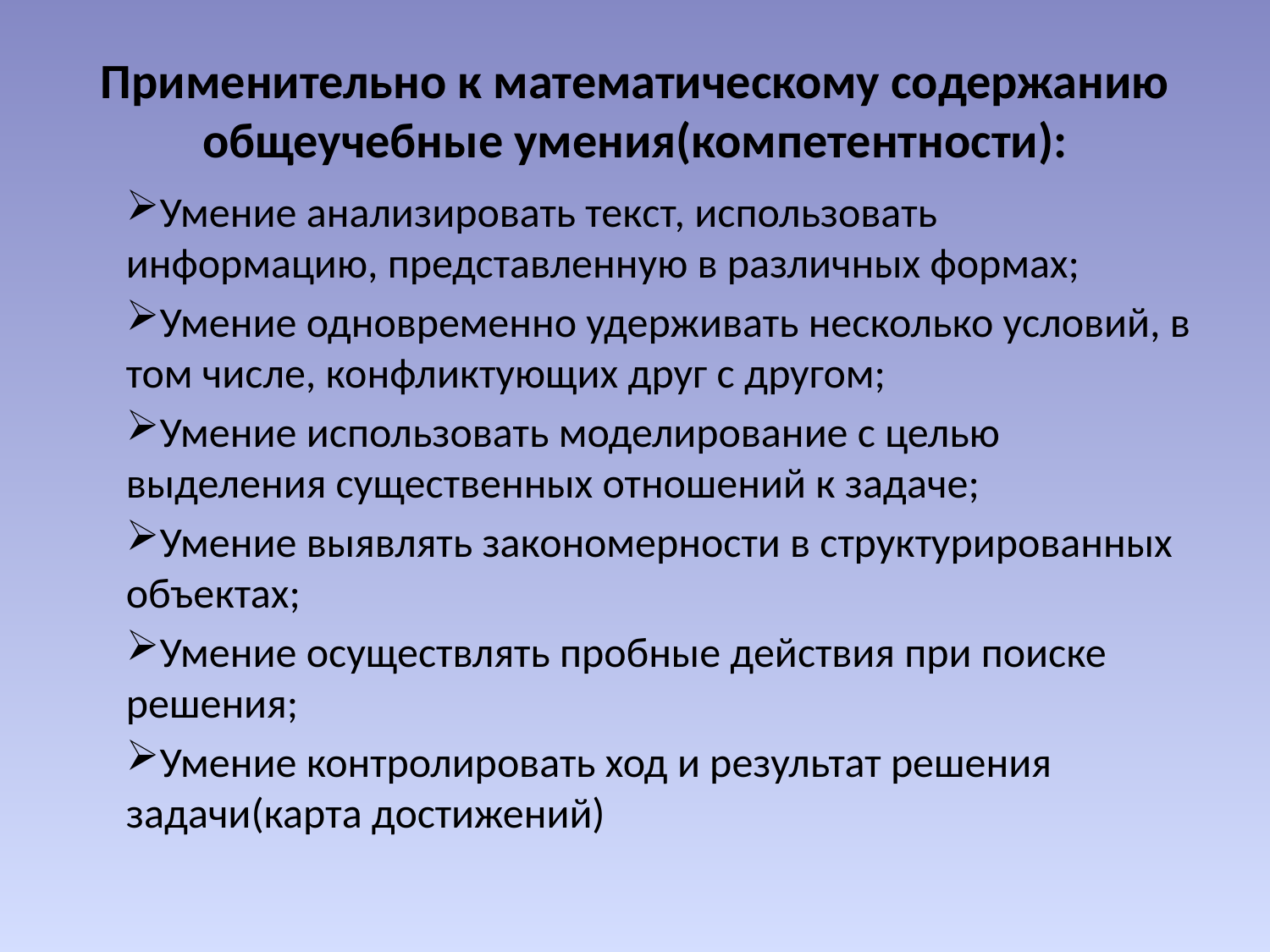

# Применительно к математическому содержанию общеучебные умения(компетентности):
Умение анализировать текст, использовать информацию, представленную в различных формах;
Умение одновременно удерживать несколько условий, в том числе, конфликтующих друг с другом;
Умение использовать моделирование с целью выделения существенных отношений к задаче;
Умение выявлять закономерности в структурированных объектах;
Умение осуществлять пробные действия при поиске решения;
Умение контролировать ход и результат решения задачи(карта достижений)